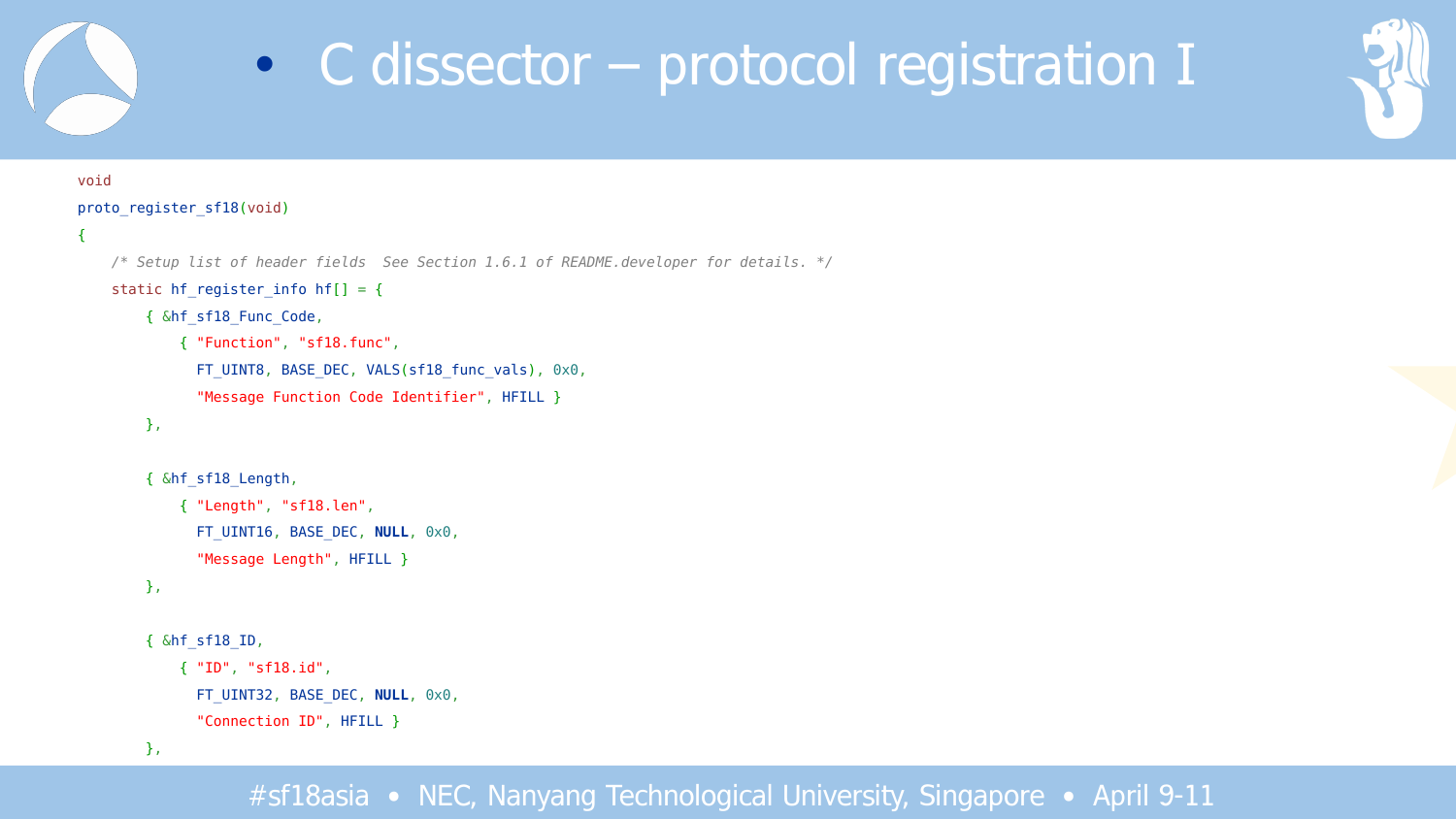

C dissector – protocol registration I
void
proto_register_sf18(void)
{
    /* Setup list of header fields  See Section 1.6.1 of README.developer for details. */
    static hf_register_info hf[] = {
        { &hf_sf18_Func_Code,
            { "Function", "sf18.func",
              FT_UINT8, BASE_DEC, VALS(sf18_func_vals), 0x0,
              "Message Function Code Identifier", HFILL }
        },

        { &hf_sf18_Length,
            { "Length", "sf18.len",
              FT_UINT16, BASE_DEC, NULL, 0x0,
              "Message Length", HFILL }
        },

        { &hf_sf18_ID,
            { "ID", "sf18.id",
              FT_UINT32, BASE_DEC, NULL, 0x0,
              "Connection ID", HFILL }
        },